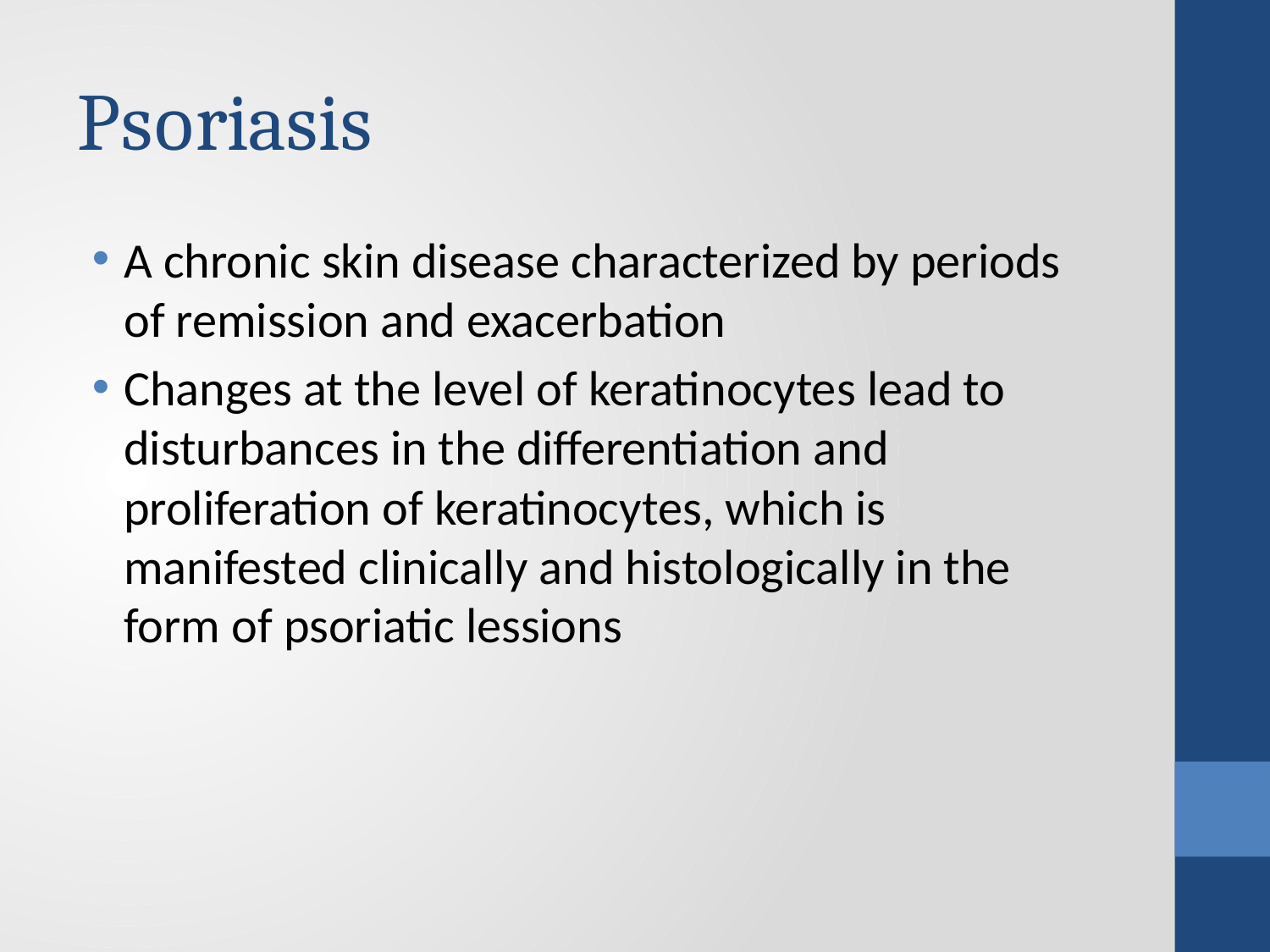

# Psoriasis
A chronic skin disease characterized by periods of remission and exacerbation
Changes at the level of keratinocytes lead to disturbances in the differentiation and proliferation of keratinocytes, which is manifested clinically and histologically in the form of psoriatic lessions